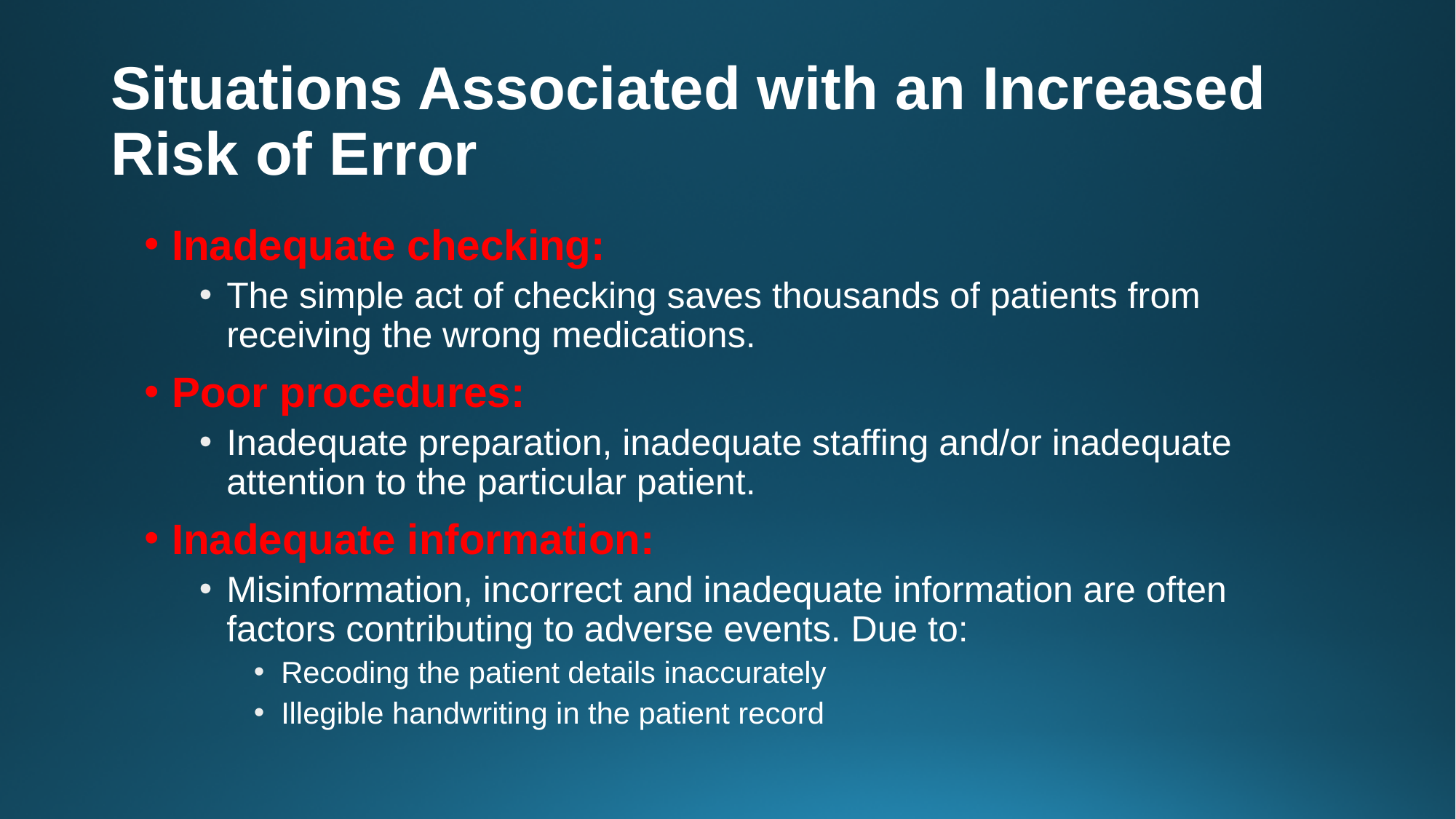

# Situations Associated with an Increased Risk of Error
Inadequate checking:
The simple act of checking saves thousands of patients from receiving the wrong medications.
Poor procedures:
Inadequate preparation, inadequate staffing and/or inadequate attention to the particular patient.
Inadequate information:
Misinformation, incorrect and inadequate information are often factors contributing to adverse events. Due to:
Recoding the patient details inaccurately
Illegible handwriting in the patient record